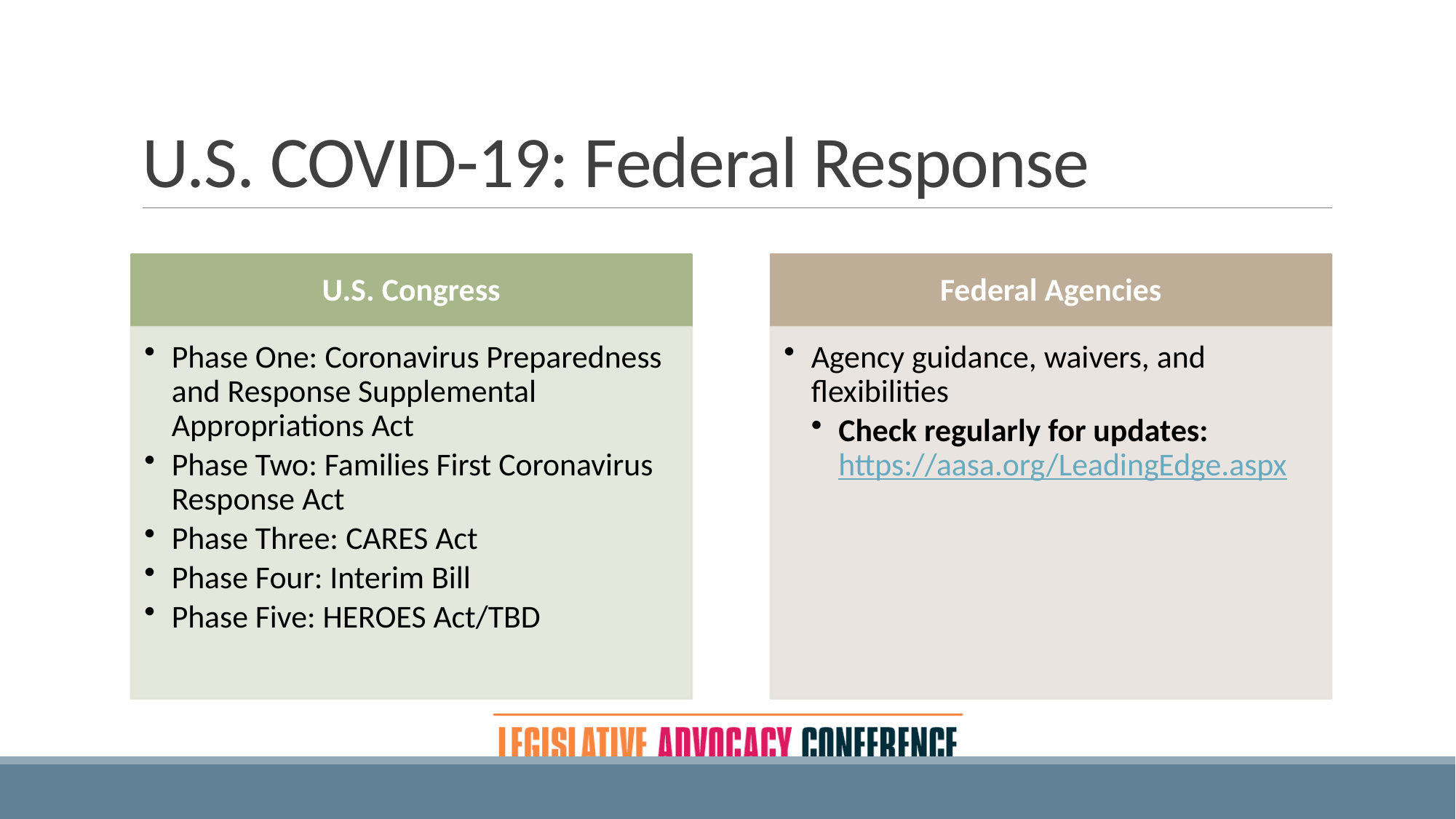

# U.S. COVID-19: Federal Response
U.S. Congress
Phase One: Coronavirus Preparedness and Response Supplemental Appropriations Act
Phase Two: Families First Coronavirus Response Act
Phase Three: CARES Act
Phase Four: Interim Bill
Phase Five: HEROES Act/TBD
Federal Agencies
Agency guidance, waivers, and flexibilities
Check regularly for updates: https://aasa.org/LeadingEdge.aspx